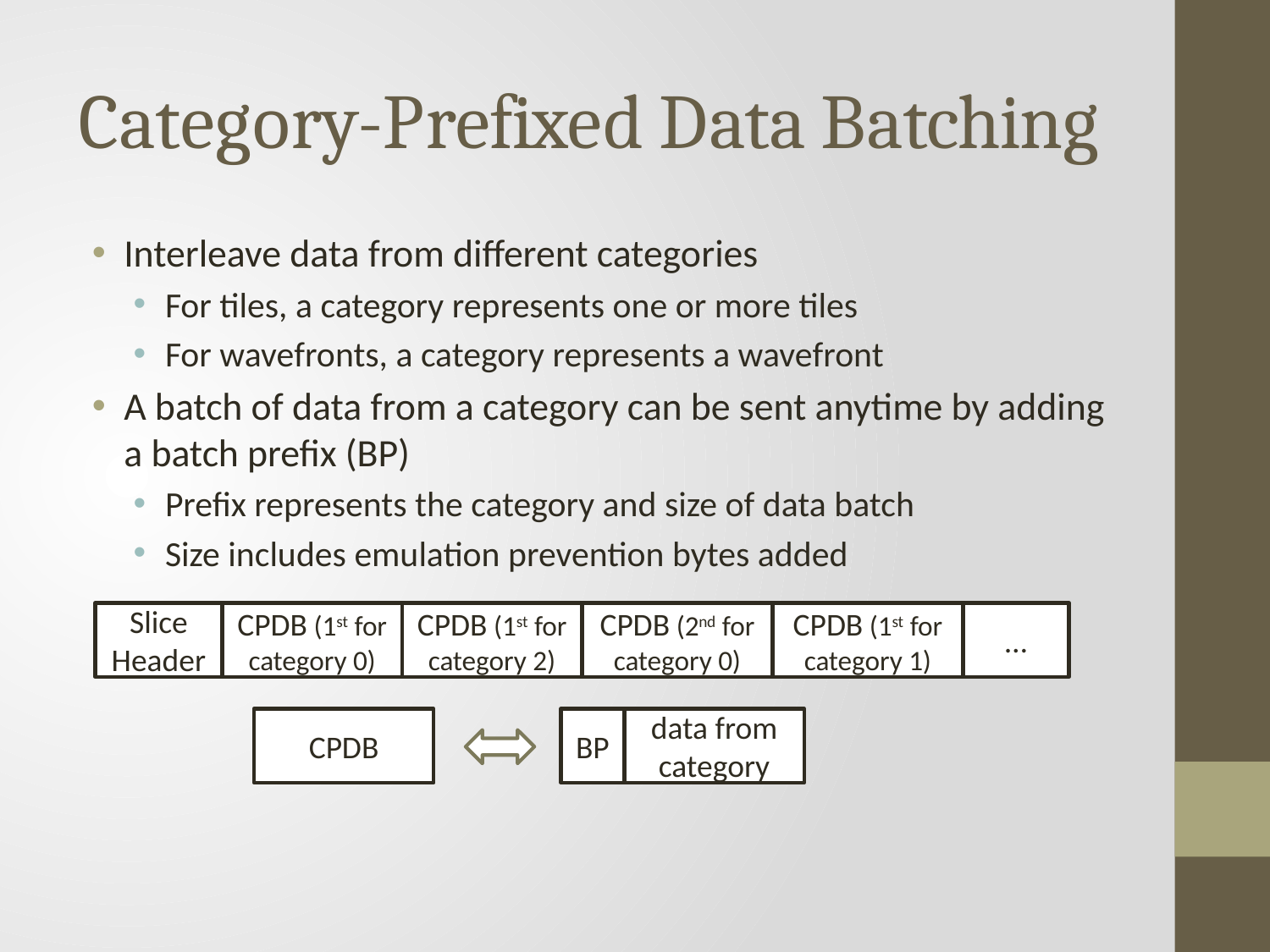

# Category-Prefixed Data Batching
Interleave data from different categories
For tiles, a category represents one or more tiles
For wavefronts, a category represents a wavefront
A batch of data from a category can be sent anytime by adding a batch prefix (BP)
Prefix represents the category and size of data batch
Size includes emulation prevention bytes added

Slice Header
CPDB (1st for category 0)
CPDB (1st for category 2)
CPDB (2nd for category 0)
CPDB (1st for category 1)
…
CPDB
BP
data from category